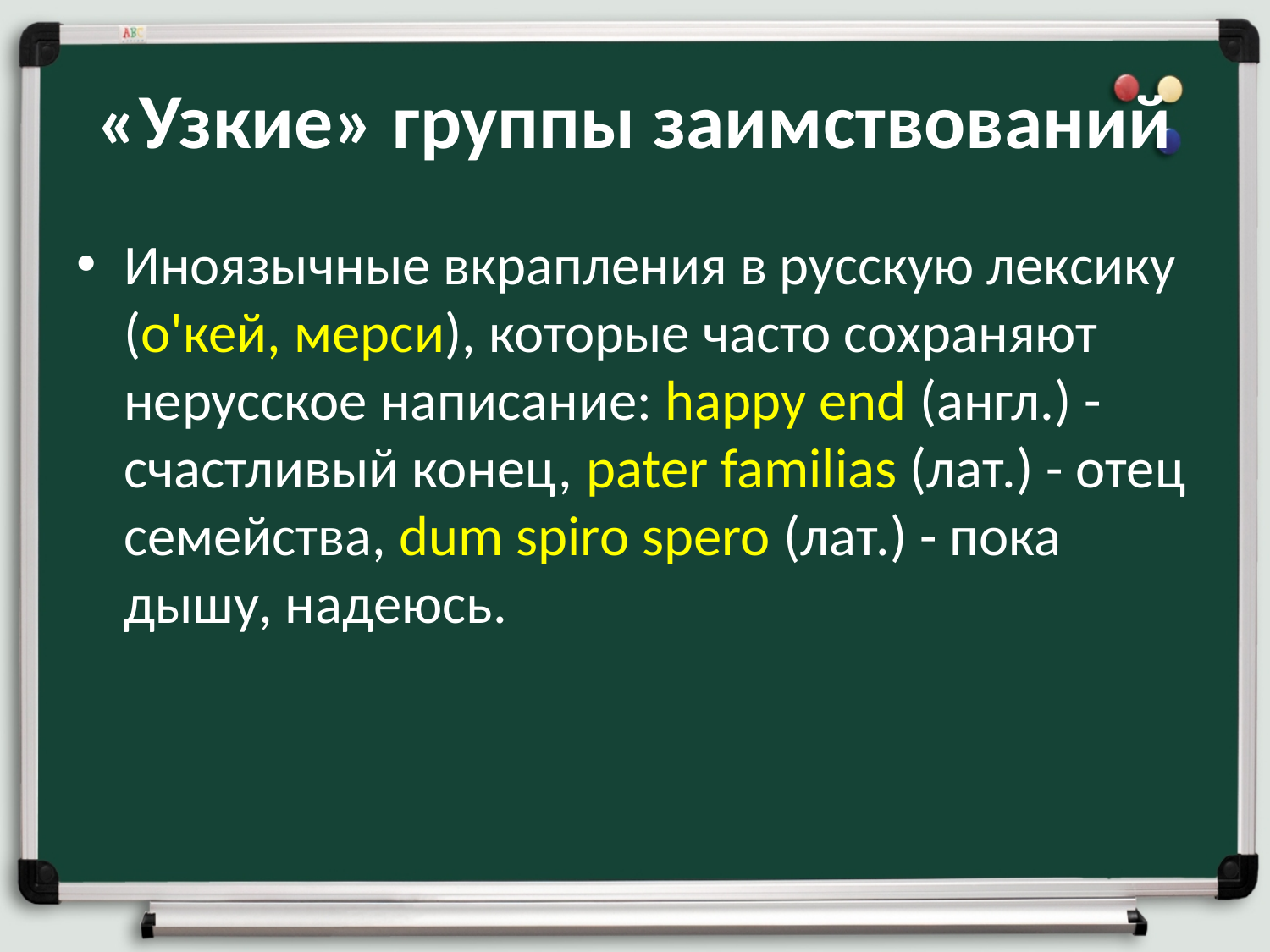

# «Узкие» группы заимствований
Иноязычные вкрапления в русскую лексику (о'кей, мерси), которые часто сохраняют нерусское написание: happy end (англ.) - счастливый конец, pater familias (лат.) - отец семейства, dum spiro spero (лат.) - пока дышу, надеюсь.